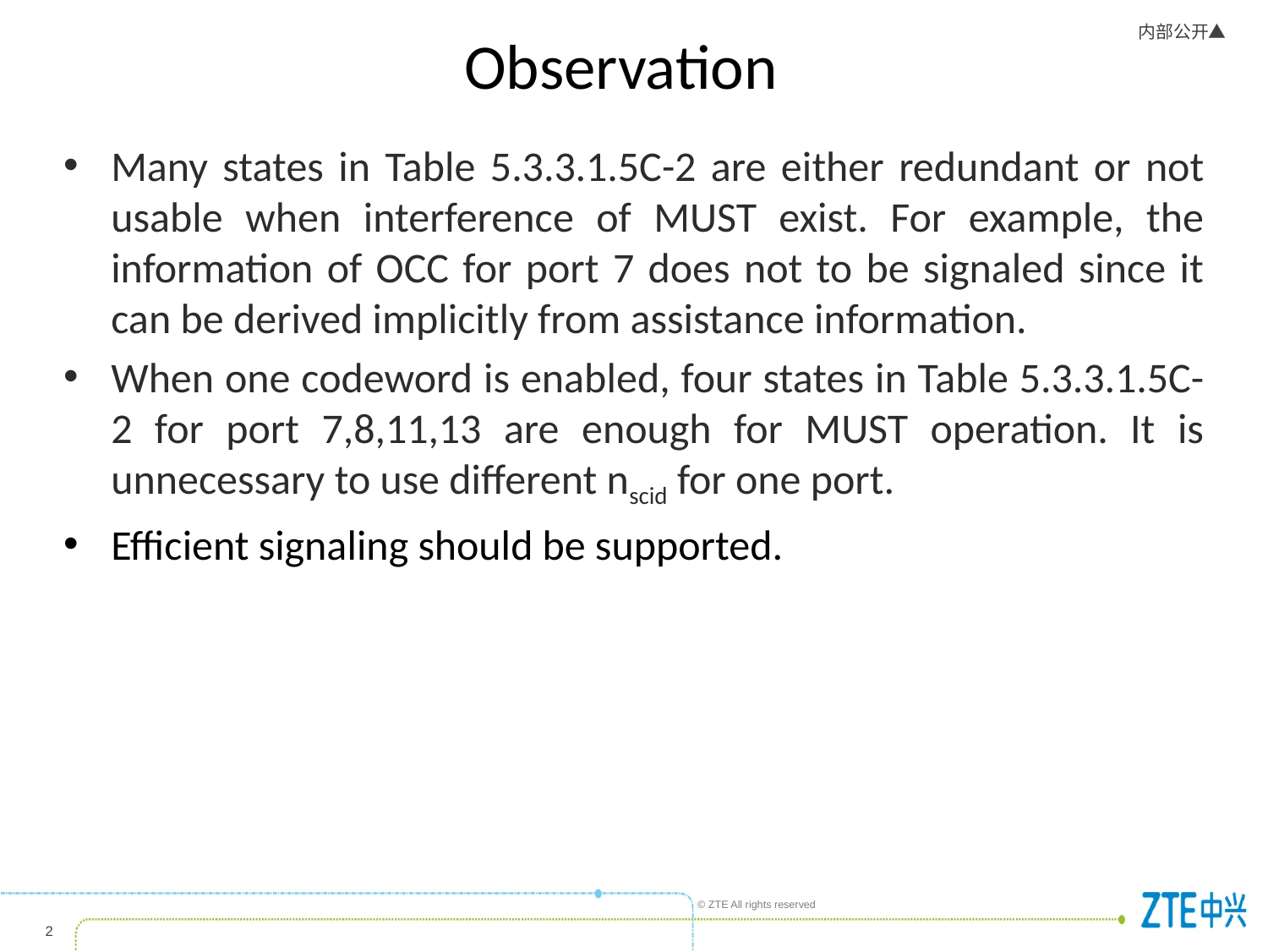

# Observation
Many states in Table 5.3.3.1.5C-2 are either redundant or not usable when interference of MUST exist. For example, the information of OCC for port 7 does not to be signaled since it can be derived implicitly from assistance information.
When one codeword is enabled, four states in Table 5.3.3.1.5C-2 for port 7,8,11,13 are enough for MUST operation. It is unnecessary to use different nscid for one port.
Efficient signaling should be supported.